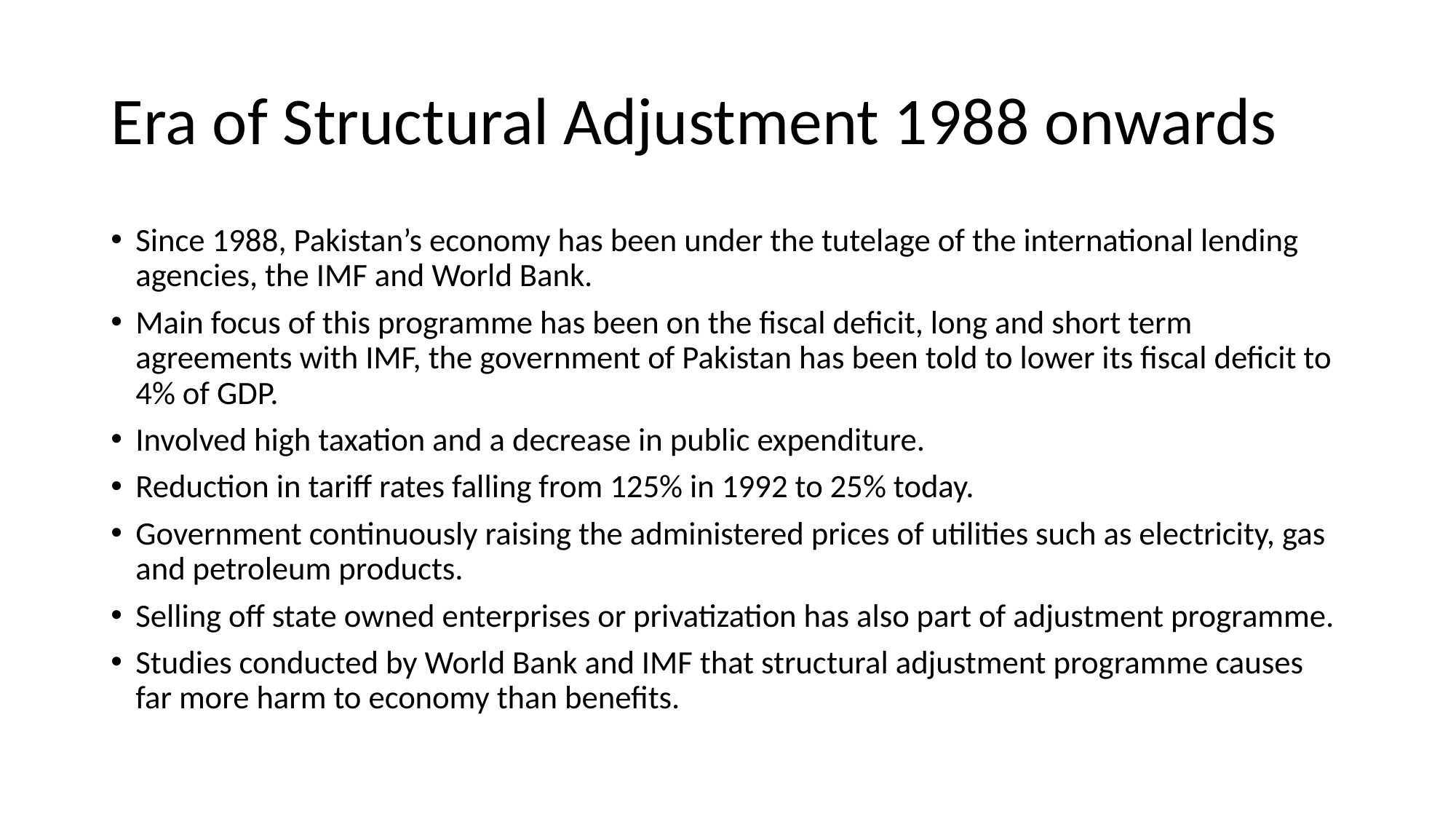

# Era of Structural Adjustment 1988 onwards
Since 1988, Pakistan’s economy has been under the tutelage of the international lending agencies, the IMF and World Bank.
Main focus of this programme has been on the fiscal deficit, long and short term agreements with IMF, the government of Pakistan has been told to lower its fiscal deficit to 4% of GDP.
Involved high taxation and a decrease in public expenditure.
Reduction in tariff rates falling from 125% in 1992 to 25% today.
Government continuously raising the administered prices of utilities such as electricity, gas and petroleum products.
Selling off state owned enterprises or privatization has also part of adjustment programme.
Studies conducted by World Bank and IMF that structural adjustment programme causes far more harm to economy than benefits.